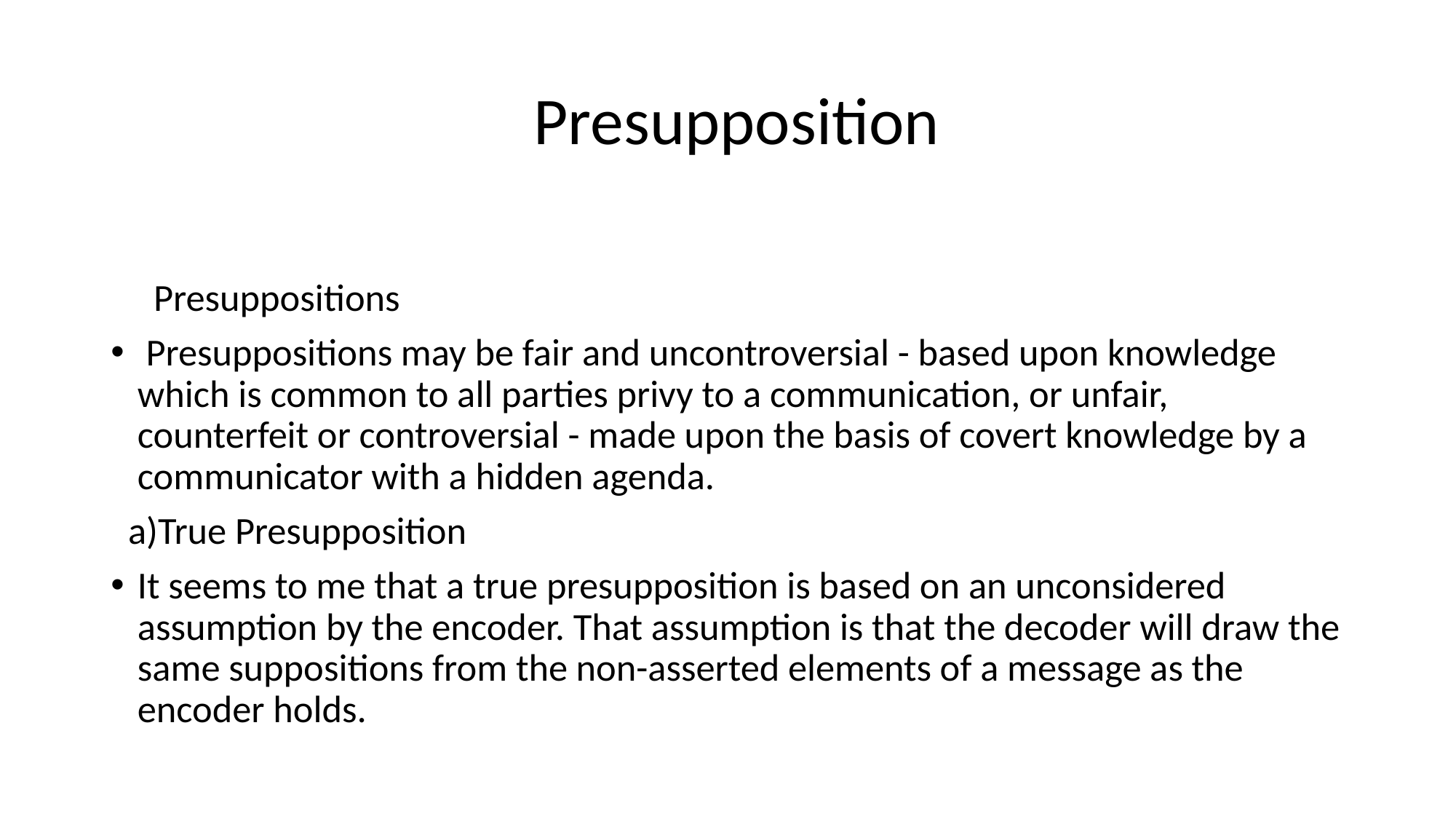

# Presupposition

     Presuppositions
 Presuppositions may be fair and uncontroversial - based upon knowledge which is common to all parties privy to a communication, or unfair, counterfeit or controversial - made upon the basis of covert knowledge by a communicator with a hidden agenda.
  a)True Presupposition
It seems to me that a true presupposition is based on an unconsidered assumption by the encoder. That assumption is that the decoder will draw the same suppositions from the non-asserted elements of a message as the encoder holds.